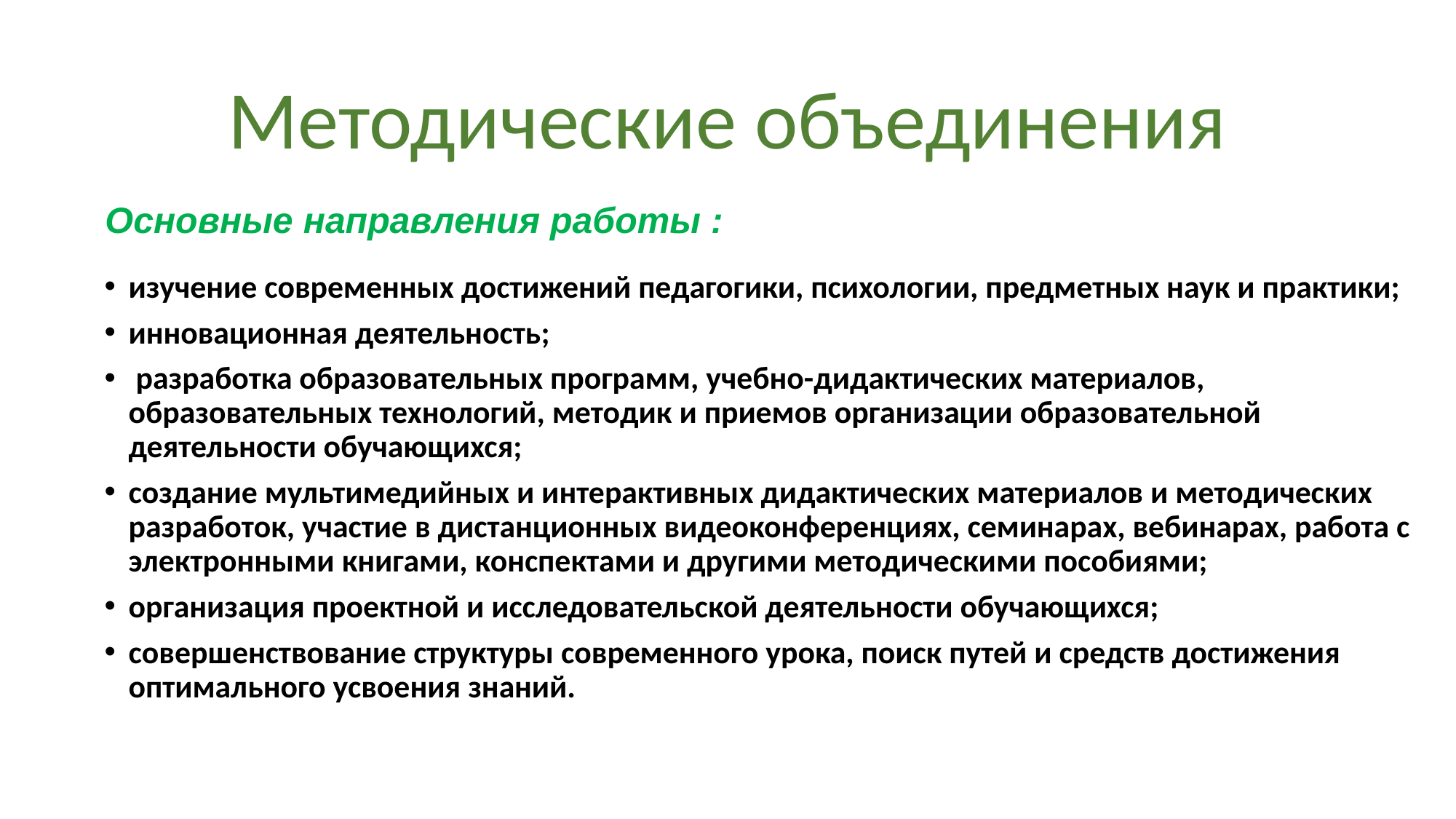

# Методические объединения
Основные направления работы :
изучение современных достижений педагогики, психологии, предметных наук и практики;
инновационная деятельность;
 разработка образовательных программ, учебно-дидактических материалов, образовательных технологий, методик и приемов организации образовательной деятельности обучающихся;
создание мультимедийных и интерактивных дидактических материалов и методических разработок, участие в дистанционных видеоконференциях, семинарах, вебинарах, работа с электронными книгами, конспектами и другими методическими пособиями;
организация проектной и исследовательской деятельности обучающихся;
совершенствование структуры современного урока, поиск путей и средств достижения оптимального усвоения знаний.